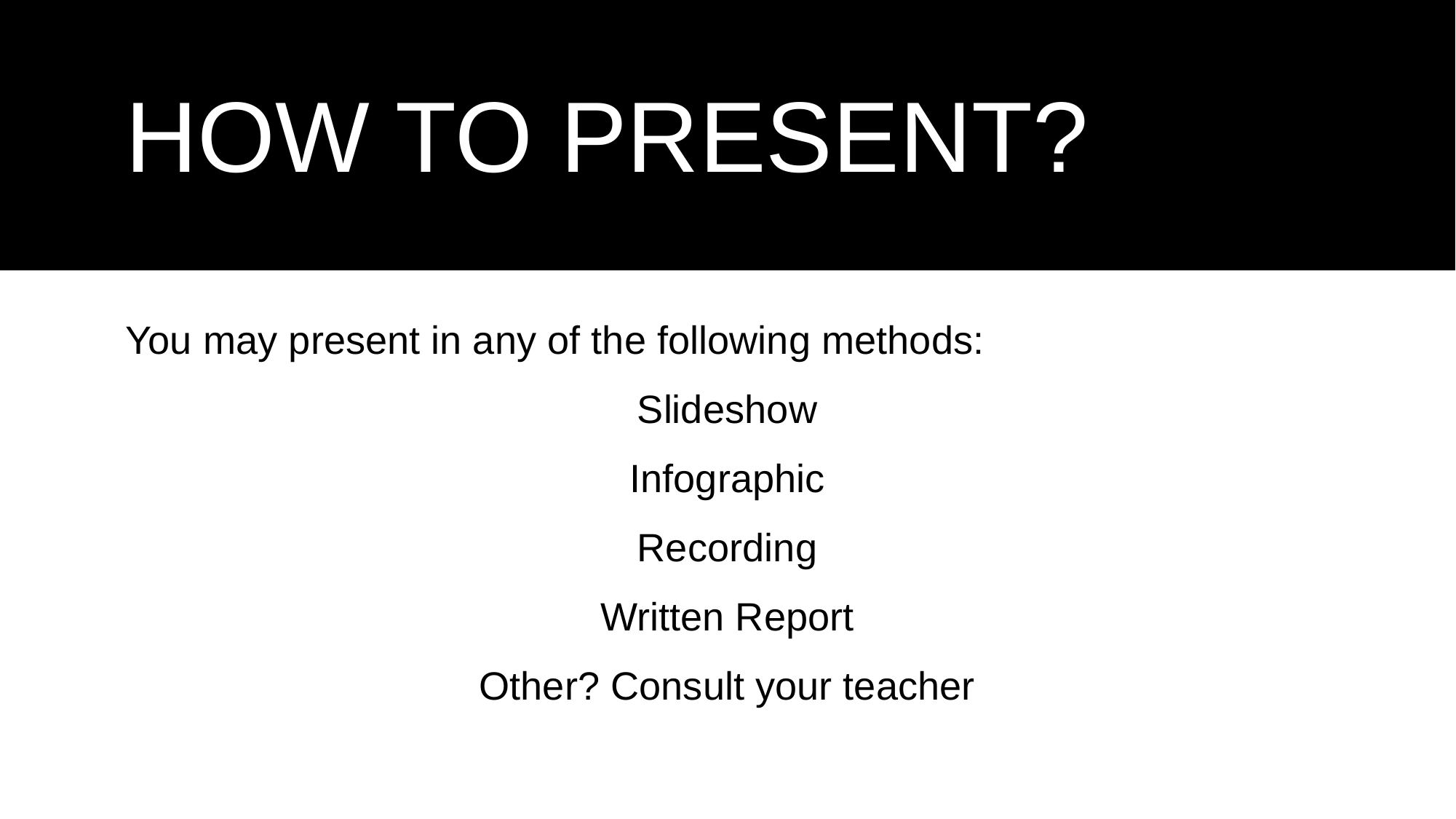

# HOW TO PRESENT?
You may present in any of the following methods:
Slideshow
Infographic
Recording
Written Report
Other? Consult your teacher